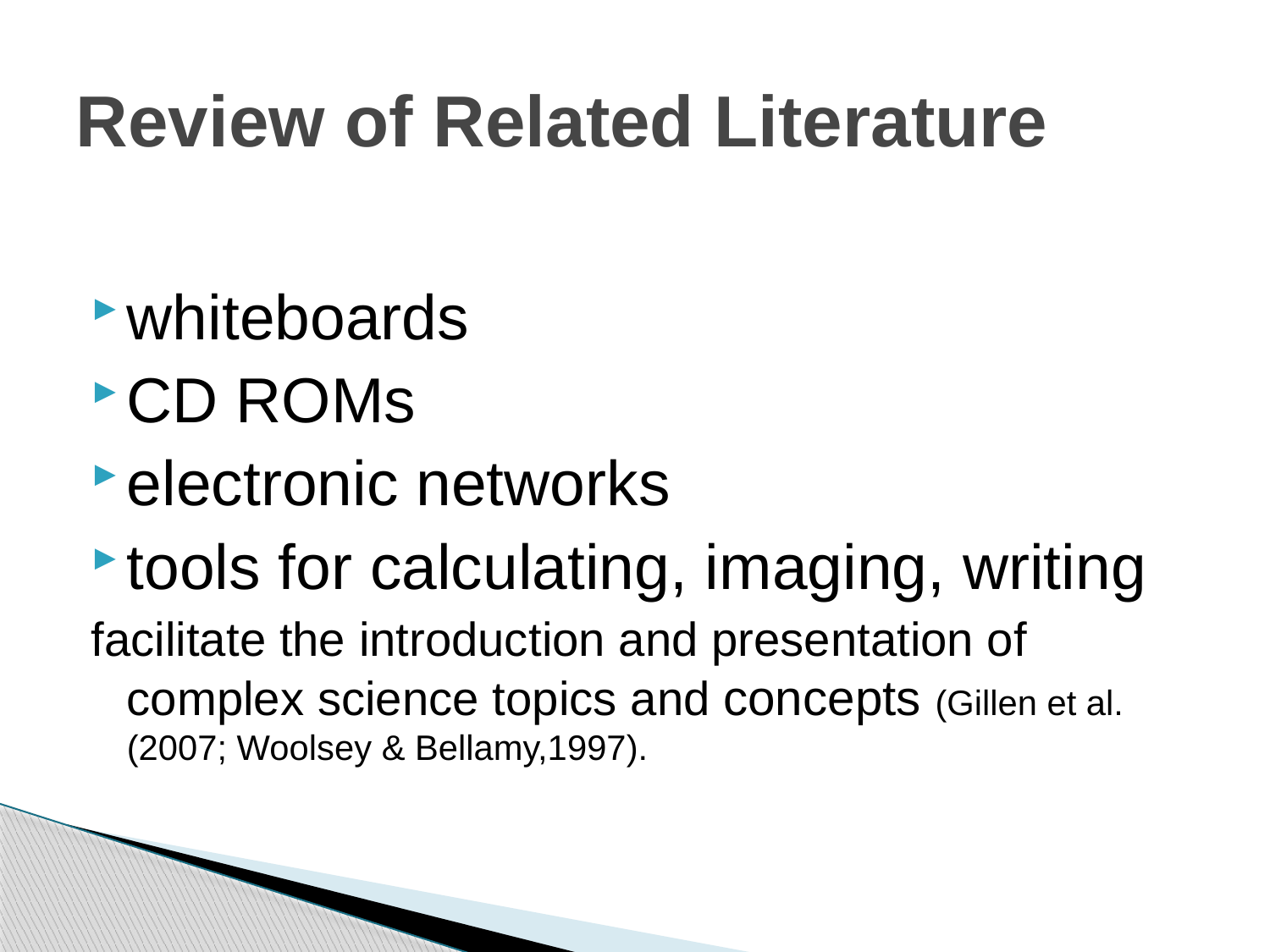

# Review of Related Literature

whiteboards
CD ROMs
electronic networks
tools for calculating, imaging, writing
facilitate the introduction and presentation of complex science topics and concepts (Gillen et al. (2007; Woolsey & Bellamy,1997).